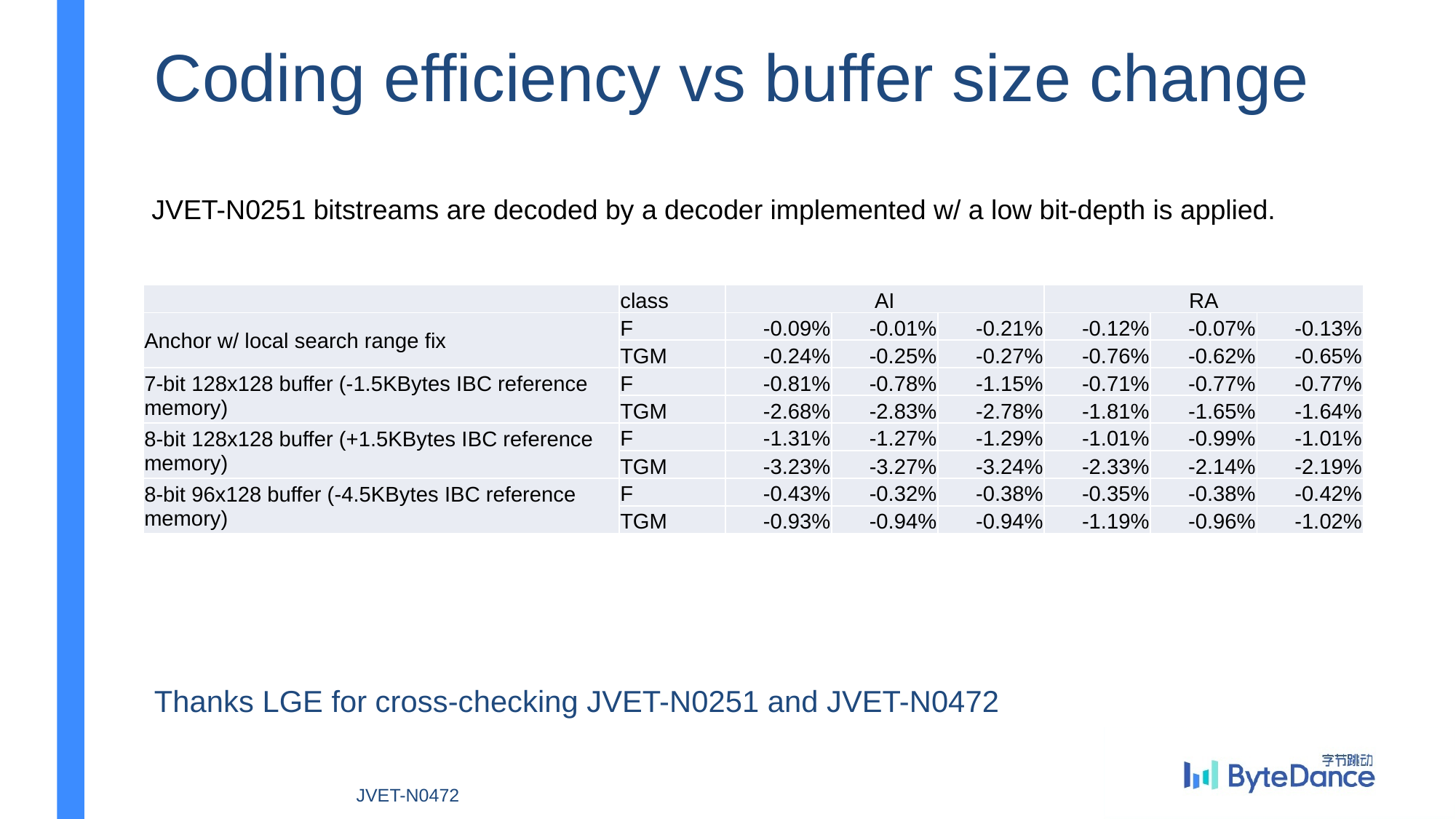

# Coding efficiency vs buffer size change
JVET-N0251 bitstreams are decoded by a decoder implemented w/ a low bit-depth is applied.
|  | class | AI |  |  | RA |  |  |
| --- | --- | --- | --- | --- | --- | --- | --- |
| Anchor w/ local search range fix | F | -0.09% | -0.01% | -0.21% | -0.12% | -0.07% | -0.13% |
|  | TGM | -0.24% | -0.25% | -0.27% | -0.76% | -0.62% | -0.65% |
| 7-bit 128x128 buffer (-1.5KBytes IBC reference memory) | F | -0.81% | -0.78% | -1.15% | -0.71% | -0.77% | -0.77% |
|  | TGM | -2.68% | -2.83% | -2.78% | -1.81% | -1.65% | -1.64% |
| 8-bit 128x128 buffer (+1.5KBytes IBC reference memory) | F | -1.31% | -1.27% | -1.29% | -1.01% | -0.99% | -1.01% |
|  | TGM | -3.23% | -3.27% | -3.24% | -2.33% | -2.14% | -2.19% |
| 8-bit 96x128 buffer (-4.5KBytes IBC reference memory) | F | -0.43% | -0.32% | -0.38% | -0.35% | -0.38% | -0.42% |
|  | TGM | -0.93% | -0.94% | -0.94% | -1.19% | -0.96% | -1.02% |
Thanks LGE for cross-checking JVET-N0251 and JVET-N0472
JVET-N0472